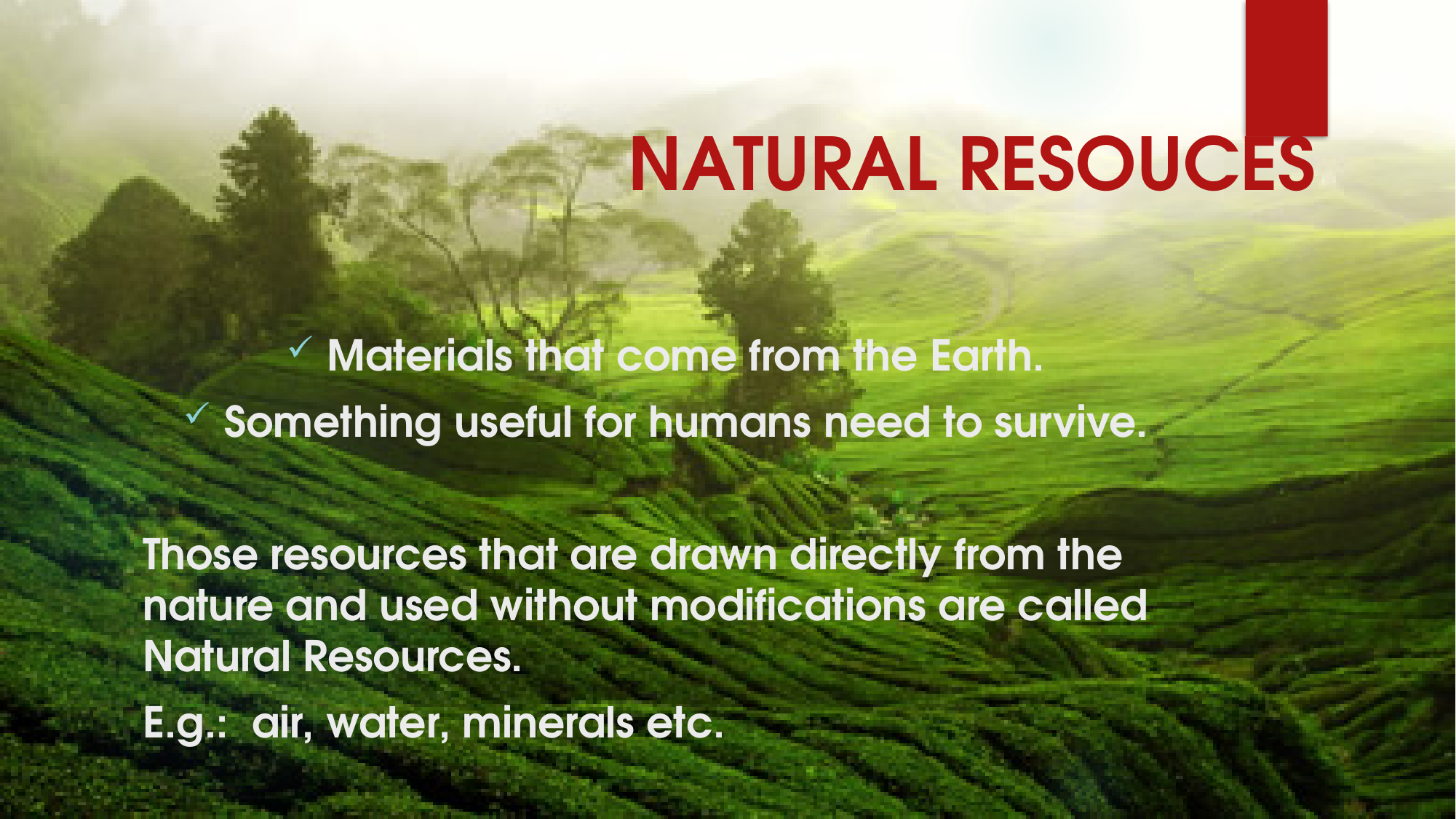

# NATURAL RESOUCES
Materials that come from the Earth.
Something useful for humans need to survive.

Those resources that are drawn directly from the nature and used without modifications are called Natural Resources.
E.g.:  air, water, minerals etc.